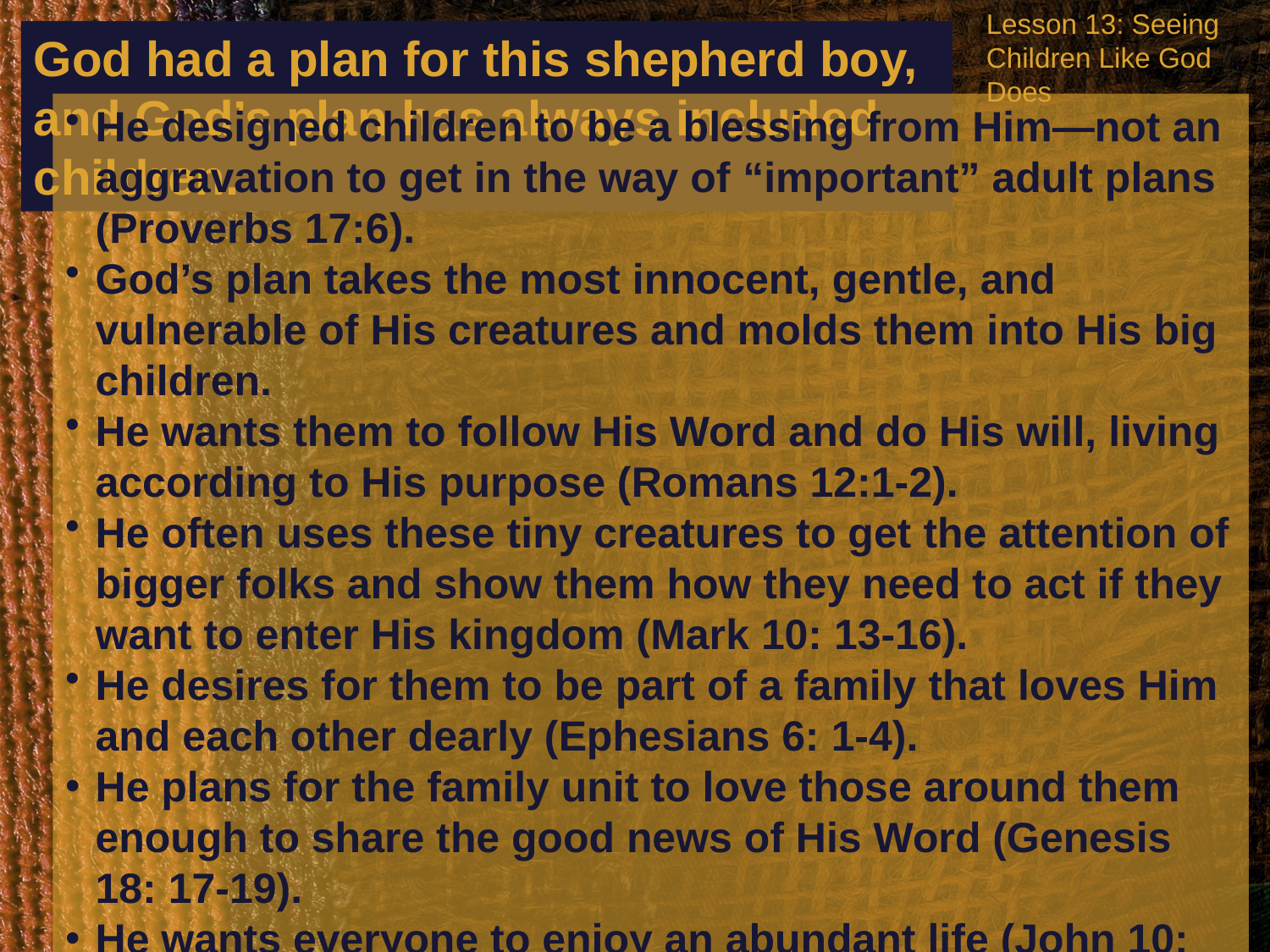

Lesson 13: Seeing Children Like God Does
God had a plan for this shepherd boy, and God’s plan has always included children.
He designed children to be a blessing from Him—not an aggravation to get in the way of “important” adult plans (Proverbs 17:6).
God’s plan takes the most innocent, gentle, and vulnerable of His creatures and molds them into His big children.
He wants them to follow His Word and do His will, living according to His purpose (Romans 12:1-2).
He often uses these tiny creatures to get the attention of bigger folks and show them how they need to act if they want to enter His kingdom (Mark 10: 13-16).
He desires for them to be part of a family that loves Him and each other dearly (Ephesians 6: 1-4).
He plans for the family unit to love those around them enough to share the good news of His Word (Genesis 18: 17-19).
He wants everyone to enjoy an abundant life (John 10: 10).